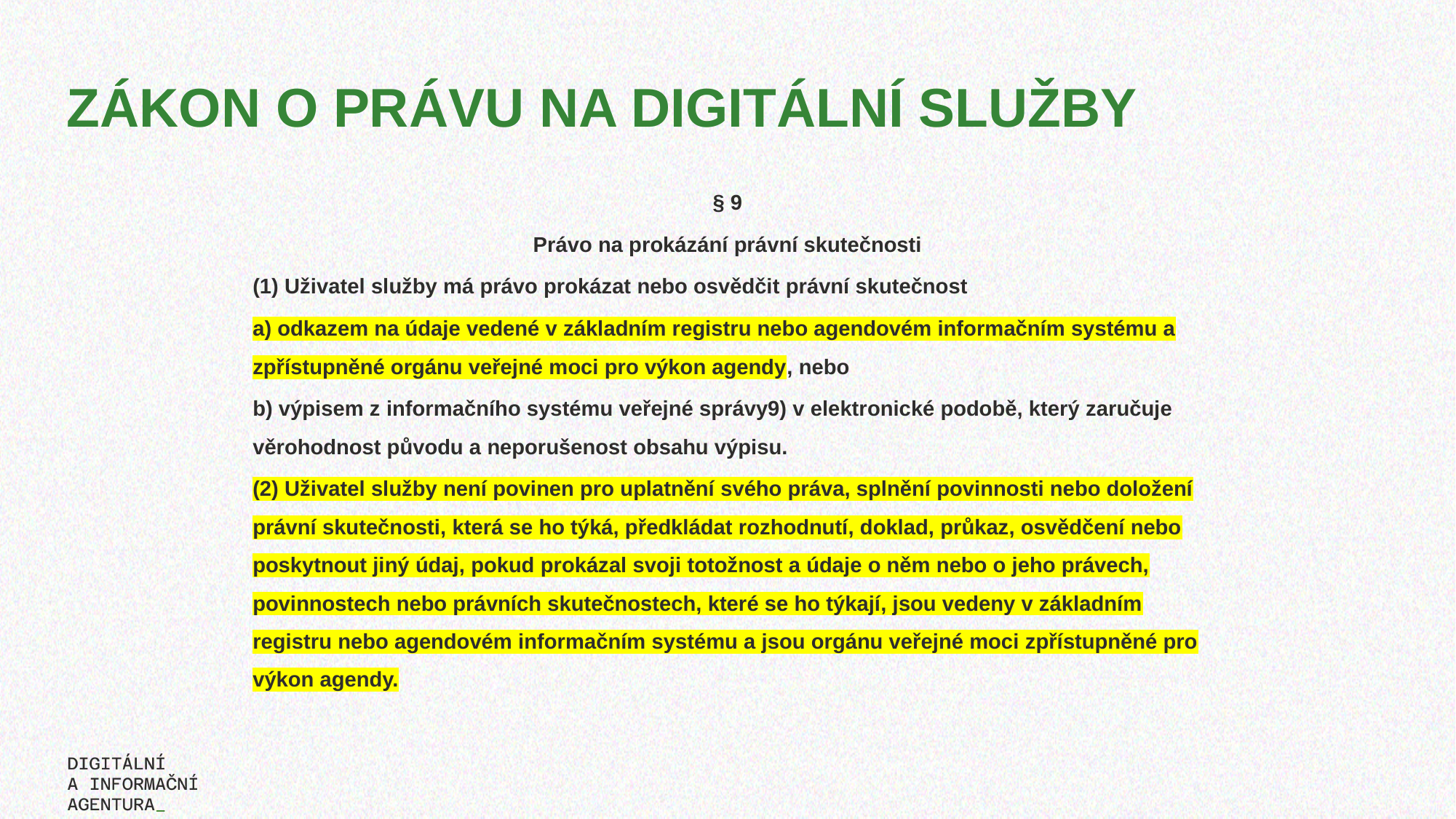

# Zákon o právu na digitální služby
§ 9
Právo na prokázání právní skutečnosti
(1) Uživatel služby má právo prokázat nebo osvědčit právní skutečnost
a) odkazem na údaje vedené v základním registru nebo agendovém informačním systému a zpřístupněné orgánu veřejné moci pro výkon agendy, nebo
b) výpisem z informačního systému veřejné správy9) v elektronické podobě, který zaručuje věrohodnost původu a neporušenost obsahu výpisu.
(2) Uživatel služby není povinen pro uplatnění svého práva, splnění povinnosti nebo doložení právní skutečnosti, která se ho týká, předkládat rozhodnutí, doklad, průkaz, osvědčení nebo poskytnout jiný údaj, pokud prokázal svoji totožnost a údaje o něm nebo o jeho právech, povinnostech nebo právních skutečnostech, které se ho týkají, jsou vedeny v základním registru nebo agendovém informačním systému a jsou orgánu veřejné moci zpřístupněné pro výkon agendy.